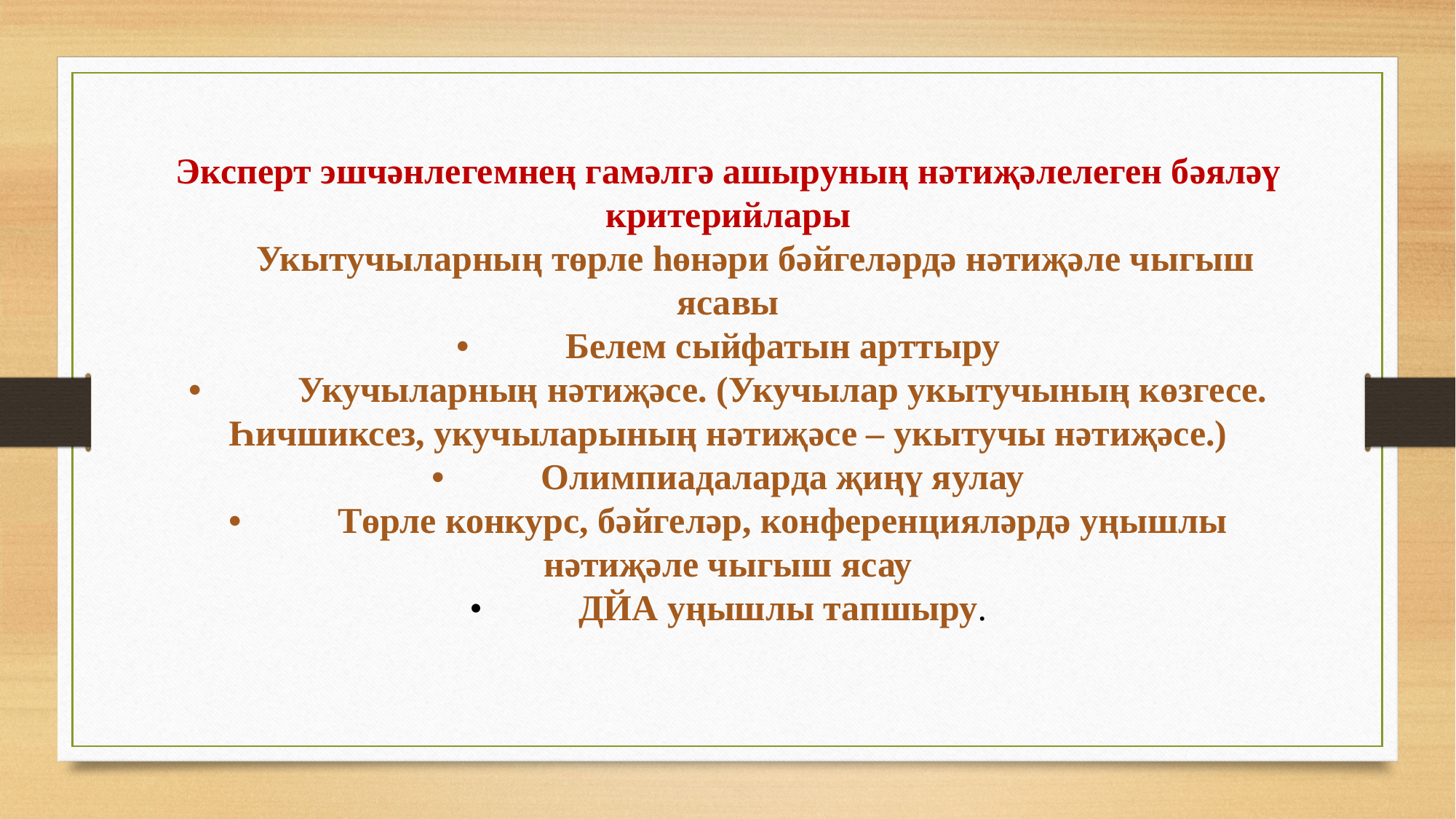

Эксперт эшчәнлегемнең гамәлгә ашыруның нәтиҗәлелеген бәяләү критерийлары
      Укытучыларның төрле һөнәри бәйгеләрдә нәтиҗәле чыгыш ясавы
•	Белем сыйфатын арттыру
•	Укучыларның нәтиҗәсе. (Укучылар укытучының көзгесе. Һичшиксез, укучыларының нәтиҗәсе – укытучы нәтиҗәсе.)
•	Олимпиадаларда җиңү яулау
•	Төрле конкурс, бәйгеләр, конференцияләрдә уңышлы нәтиҗәле чыгыш ясау
•	ДЙА уңышлы тапшыру.